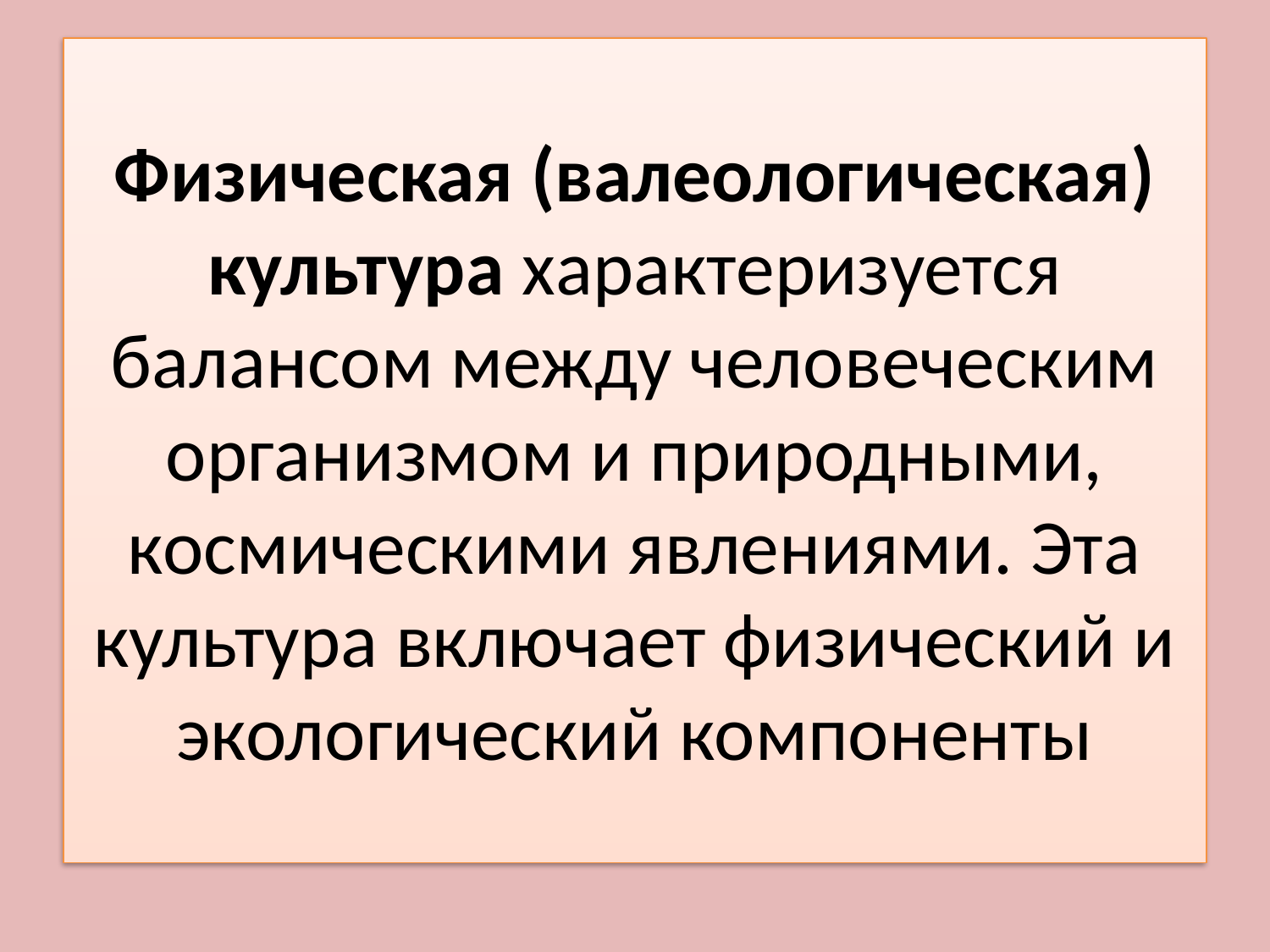

# Физическая (валеологическая) культура характеризуется балансом между человеческим организмом и природными, космическими явлениями. Эта культура включает физический и экологический компоненты